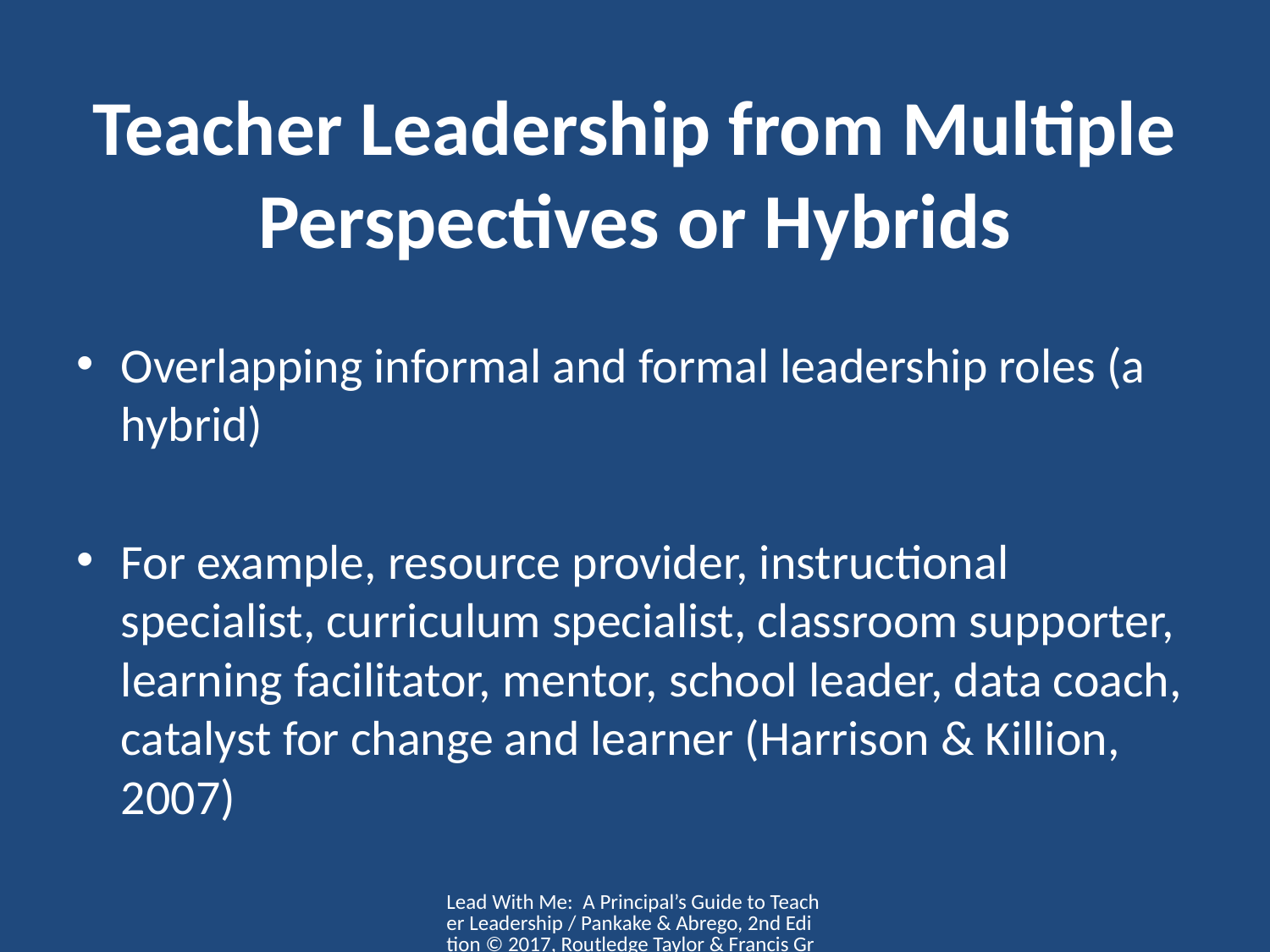

# Teacher Leadership from Multiple Perspectives or Hybrids
Overlapping informal and formal leadership roles (a hybrid)

For example, resource provider, instructional specialist, curriculum specialist, classroom supporter, learning facilitator, mentor, school leader, data coach, catalyst for change and learner (Harrison & Killion, 2007)

Lead With Me:  A Principal’s Guide to Teacher Leadership / Pankake & Abrego, 2nd Edition © 2017, Routledge Taylor & Francis Group